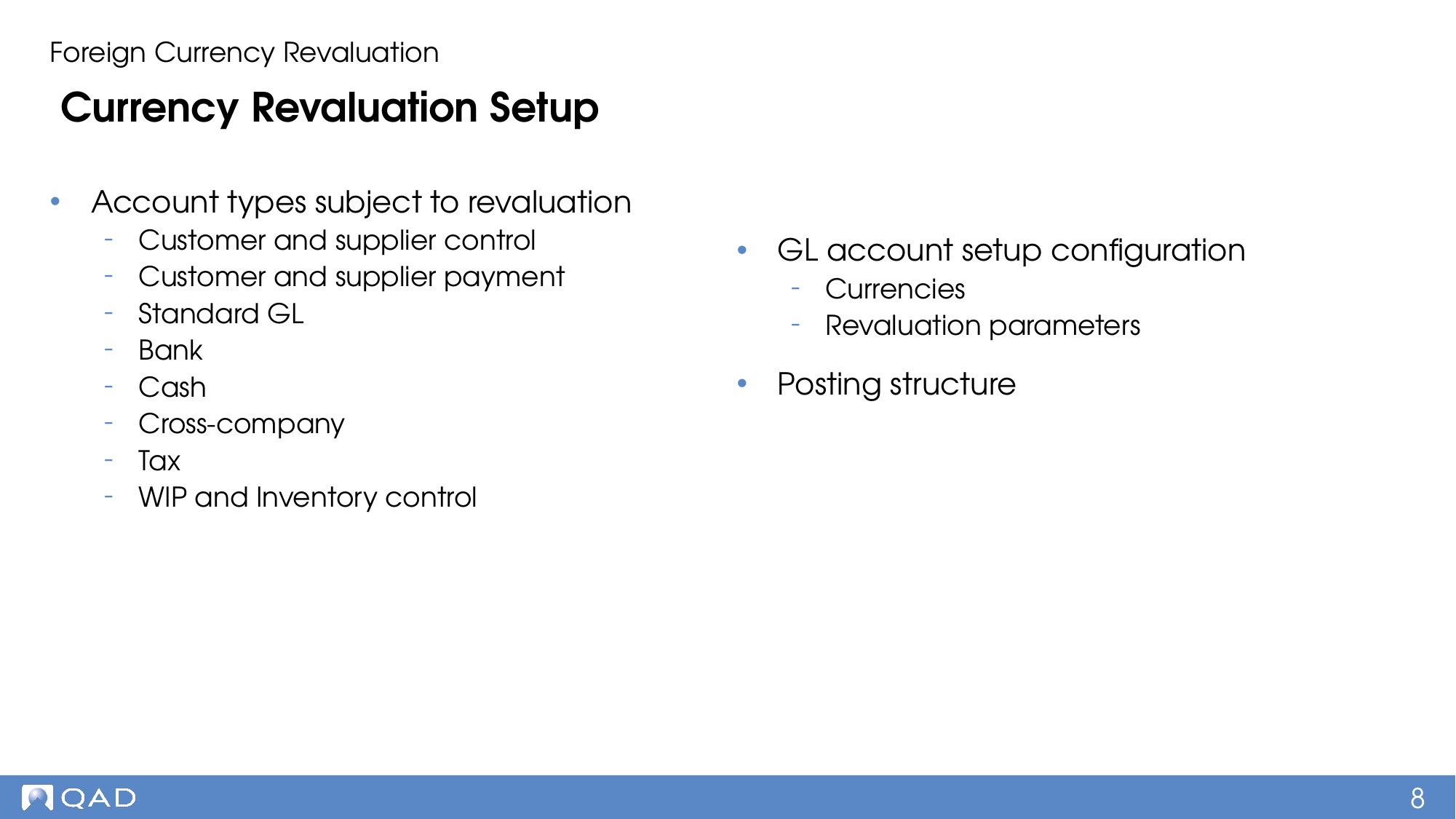

Foreign Currency Revaluation
# Currency Revaluation Setup
GL account setup configuration
Currencies
Revaluation parameters
Posting structure

Account types subject to revaluation
Customer and supplier control
Customer and supplier payment
Standard GL
Bank
Cash
Cross-company
Tax
WIP and Inventory control

8